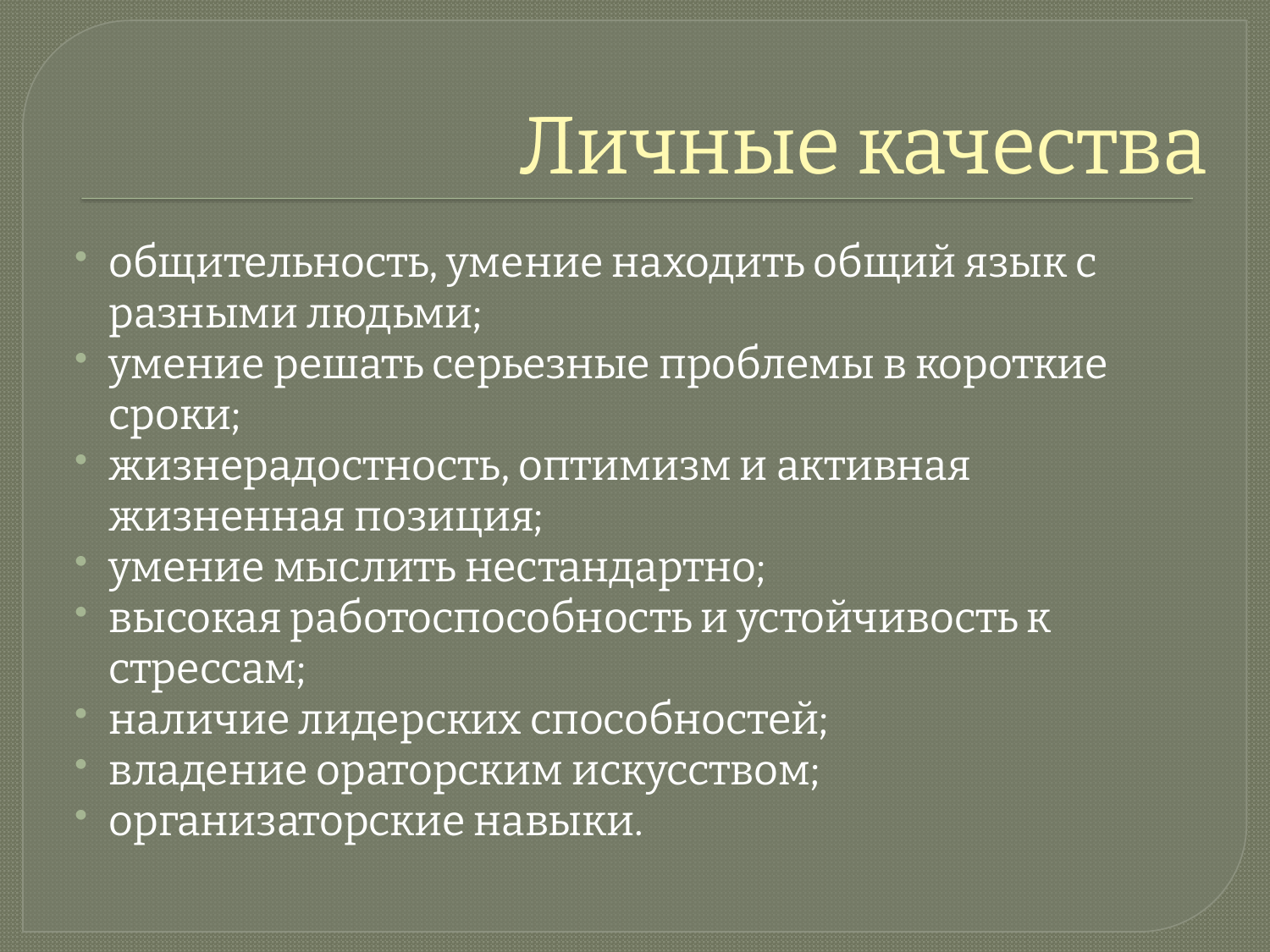

# Личные качества
общительность, умение находить общий язык с разными людьми;
умение решать серьезные проблемы в короткие сроки;
жизнерадостность, оптимизм и активная жизненная позиция;
умение мыслить нестандартно;
высокая работоспособность и устойчивость к стрессам;
наличие лидерских способностей;
владение ораторским искусством;
организаторские навыки.